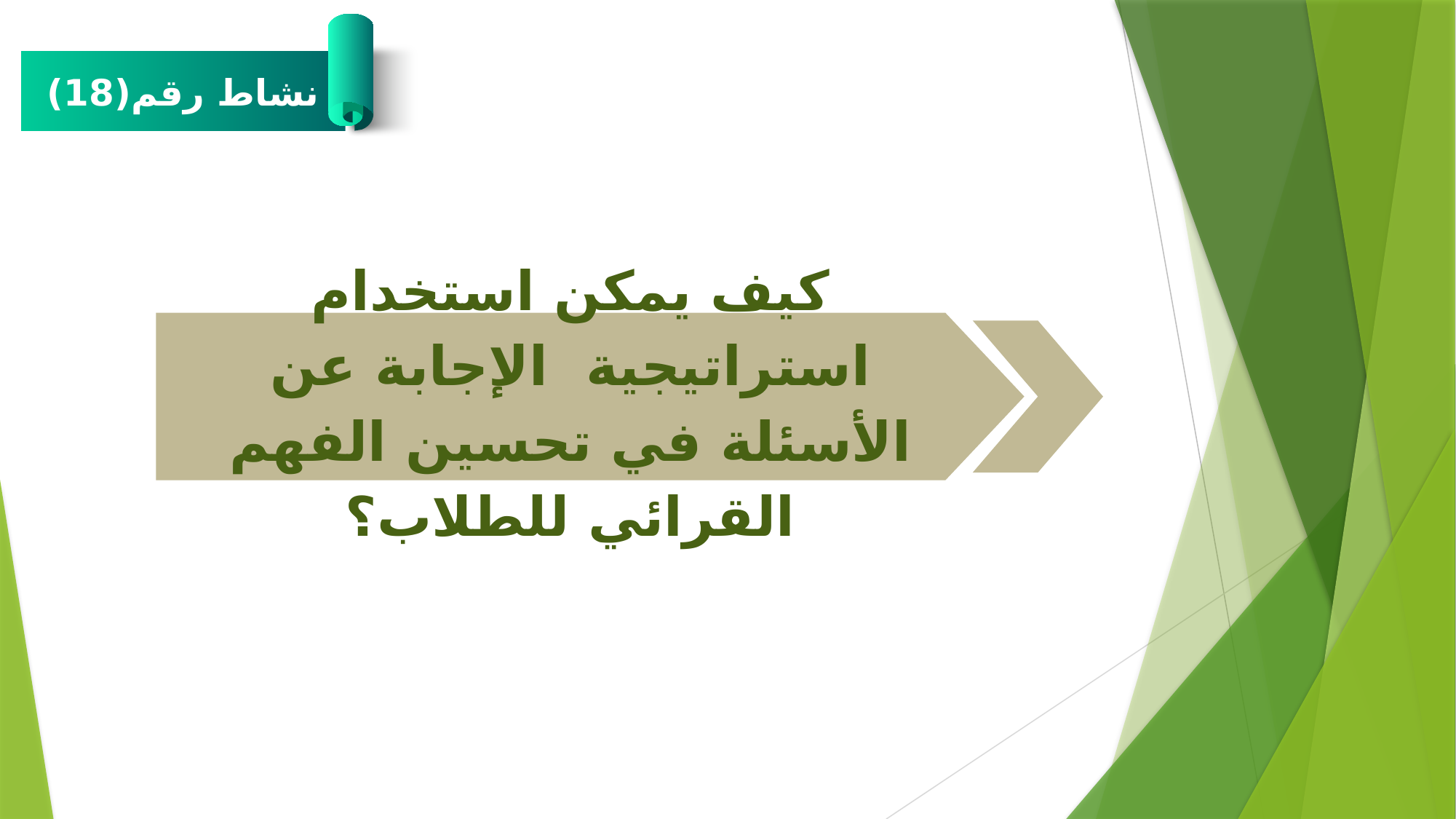

نشاط رقم(18)

كيف يمكن استخدام استراتيجية  الإجابة عن الأسئلة في تحسين الفهم القرائي للطلاب؟